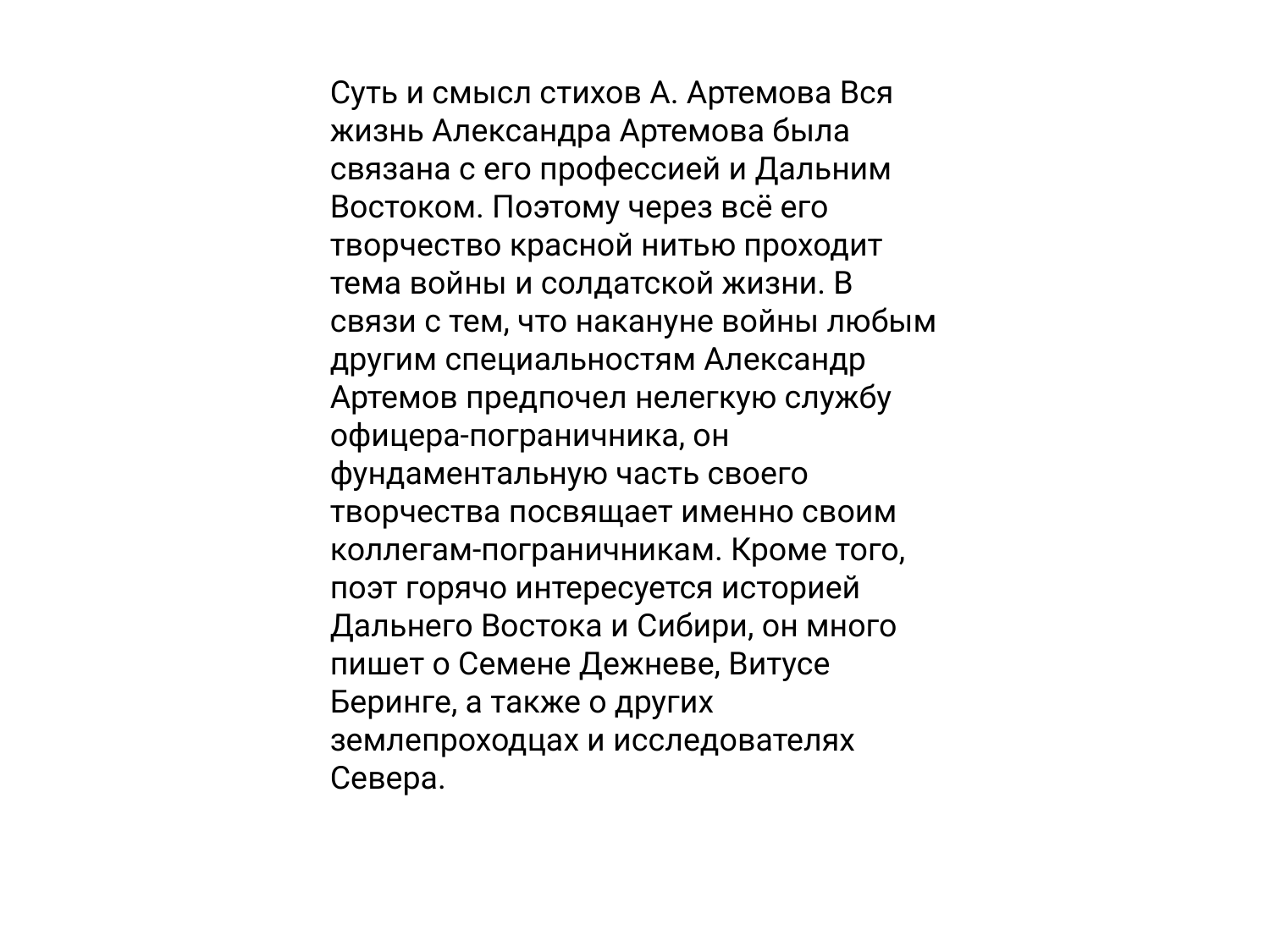

Суть и смысл стихов А. Артемова Вся жизнь Александра Артемова была связана с его профессией и Дальним Востоком. Поэтому через всё его творчество красной нитью проходит тема войны и солдатской жизни. В связи с тем, что накануне войны любым другим специальностям Александр Артемов предпочел нелегкую службу офицера-пограничника, он фундаментальную часть своего творчества посвящает именно своим коллегам-пограничникам. Кроме того, поэт горячо интересуется историей Дальнего Востока и Сибири, он много пишет о Семене Дежневе, Витусе Беринге, а также о других землепроходцах и исследователях Севера.